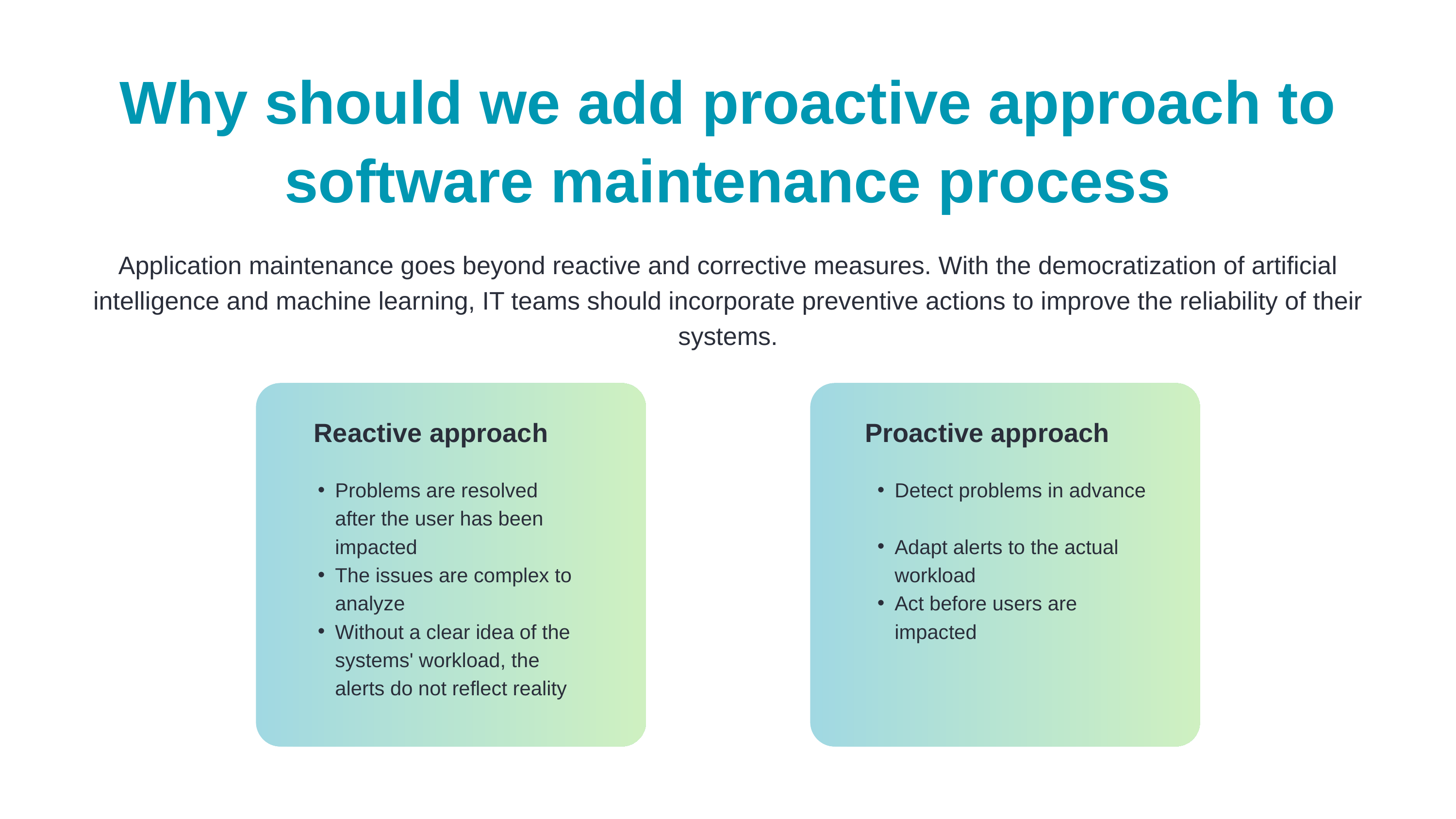

Why should we add proactive approach to software maintenance process
Application maintenance goes beyond reactive and corrective measures. With the democratization of artificial intelligence and machine learning, IT teams should incorporate preventive actions to improve the reliability of their systems.

Reactive approach
Proactive approach
Detect problems in advance
Adapt alerts to the actual workload
Act before users are impacted
Problems are resolved after the user has been impacted
The issues are complex to analyze
Without a clear idea of the systems' workload, the alerts do not reflect reality